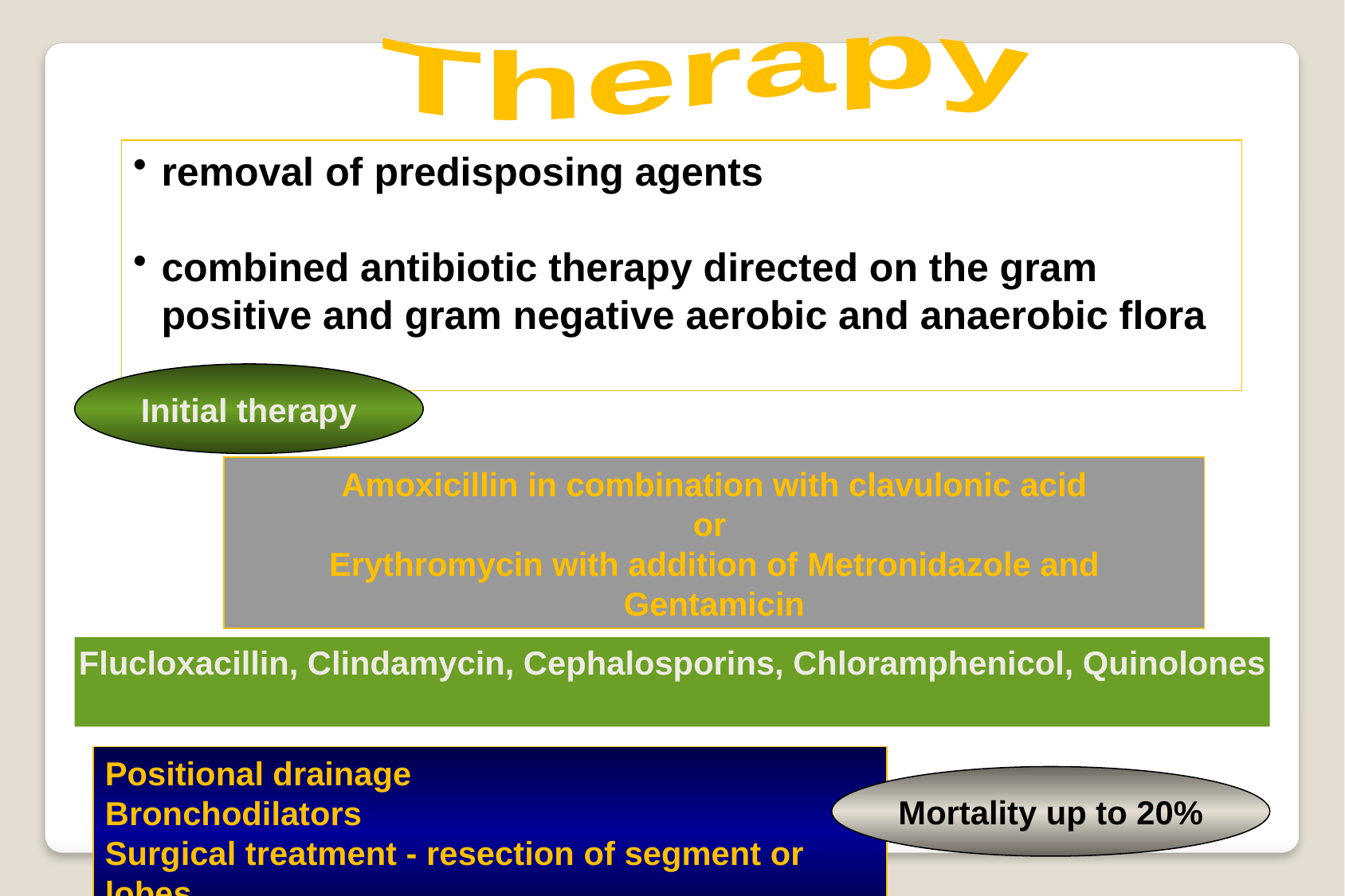

Therapy
removal of predisposing agents

combined antibiotic therapy directed on the gram positive and gram negative aerobic and anaerobic flora

Initial therapy
Amoxicillin in combination with clavulonic acid
or
Erythromycin with addition of Metronidazole and Gentamicin
Flucloxacillin, Clindamycin, Cephalosporins, Chloramphenicol, Quinolones

Positional drainage
Bronchodilators
Surgical treatment - resection of segment or lobes
Mortality up to 20%